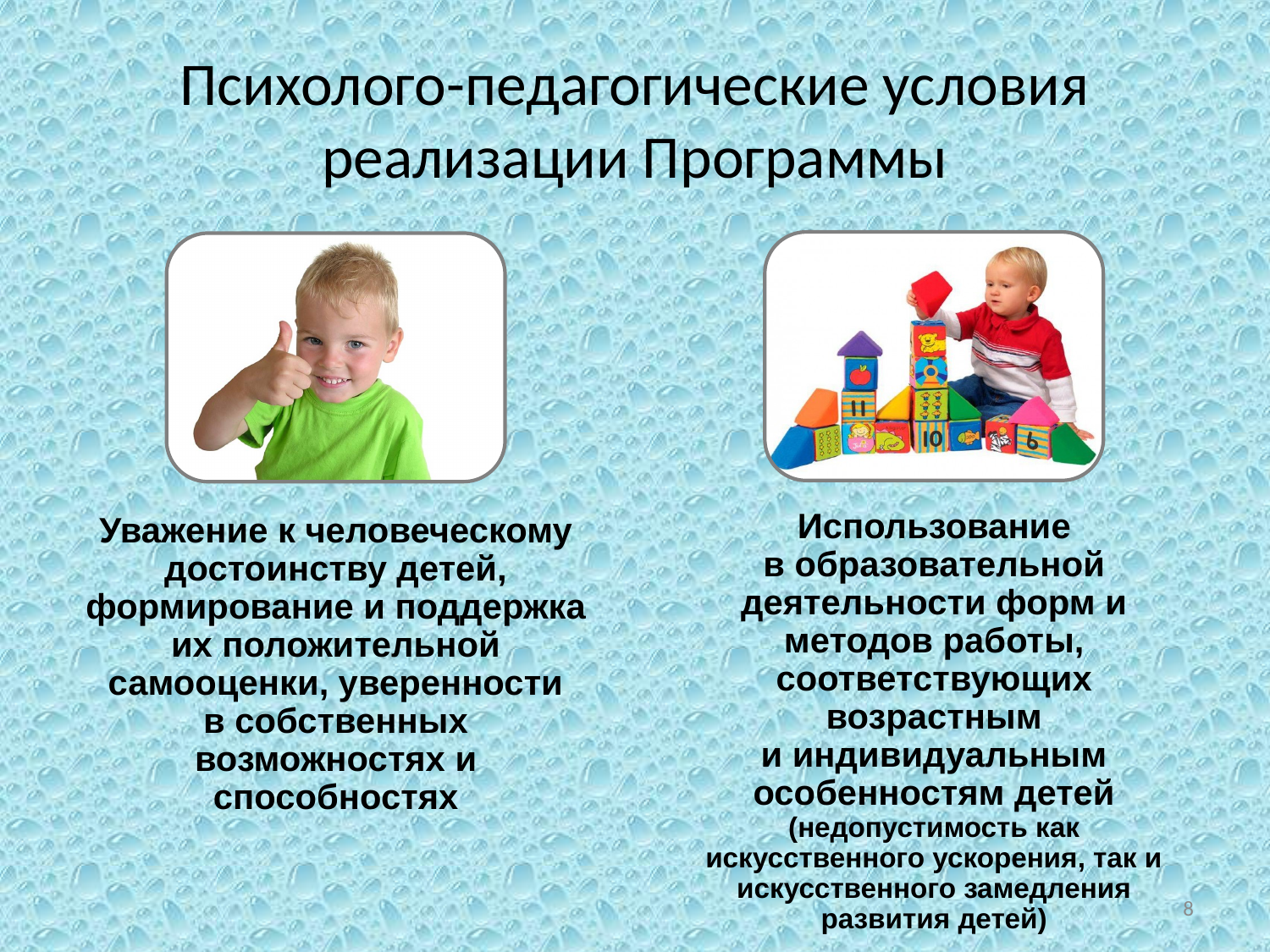

# Психолого-педагогические условия реализации Программы
Уважение к человеческому достоинству детей, формирование и поддержка их положительной самооценки, уверенности
в собственных возможностях и способностях
Использование
в образовательной деятельности форм и методов работы, соответствующих
возрастным
и индивидуальным особенностям детей
(недопустимость как искусственного ускорения, так и искусственного замедления развития детей)
8